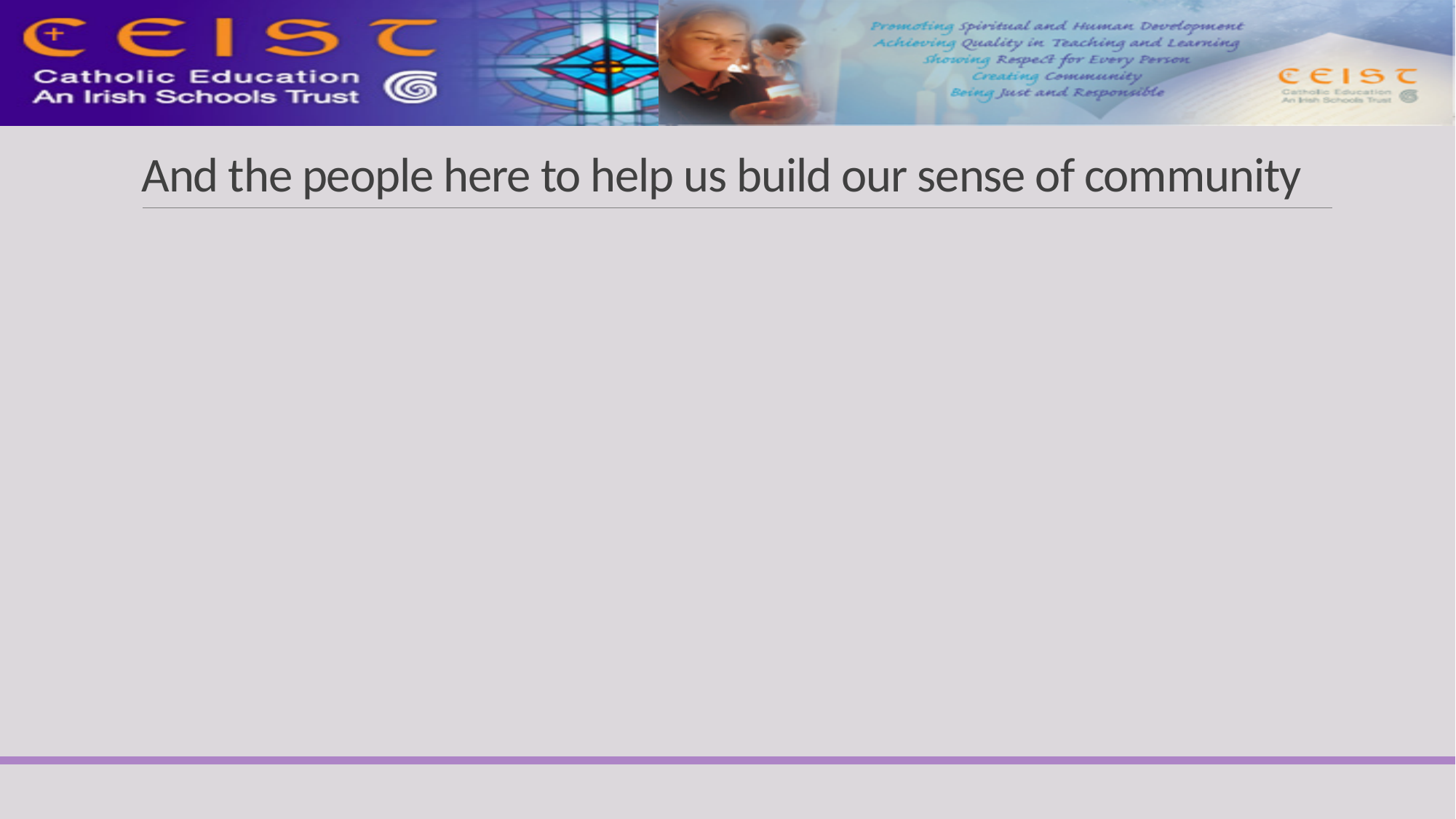

# And the people here to help us build our sense of community